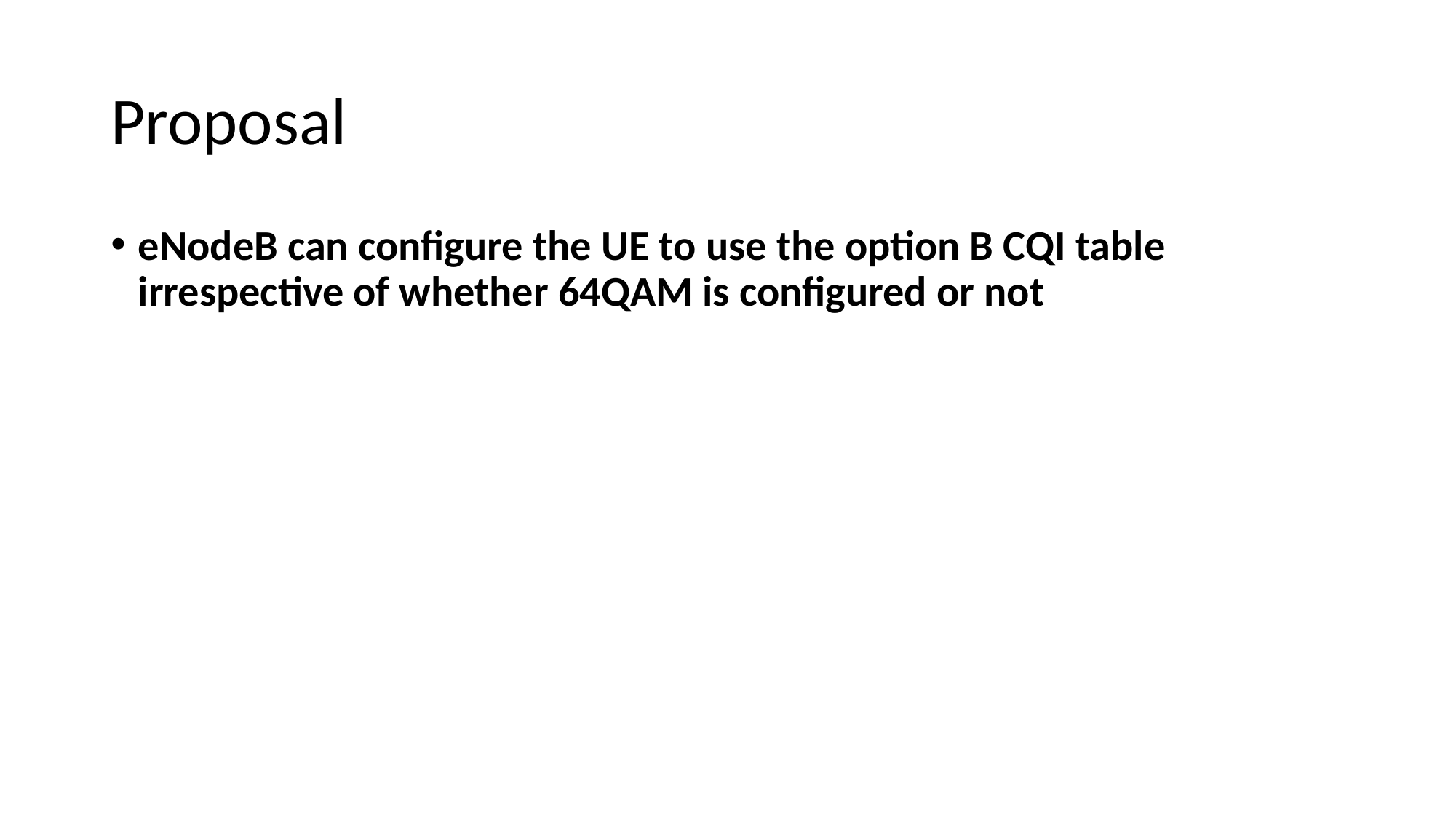

# Proposal
eNodeB can configure the UE to use the option B CQI table irrespective of whether 64QAM is configured or not